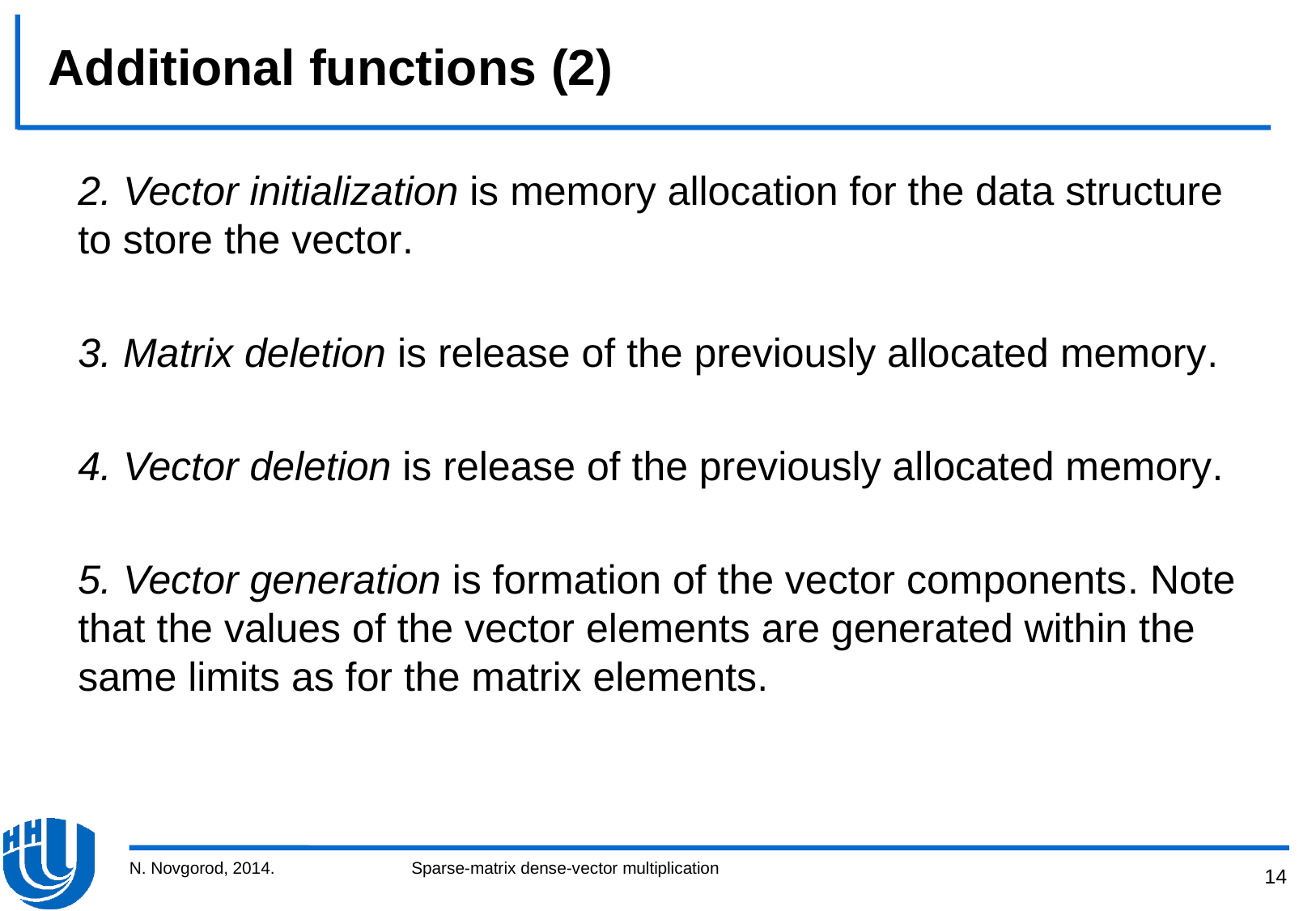

# Additional functions (2)
2. Vector initialization is memory allocation for the data structure to store the vector.

3. Matrix deletion is release of the previously allocated memory.

4. Vector deletion is release of the previously allocated memory.

5. Vector generation is formation of the vector components. Note that the values of the vector elements are generated within the same limits as for the matrix elements.

N. Novgorod, 2014.
Sparse-matrix dense-vector multiplication